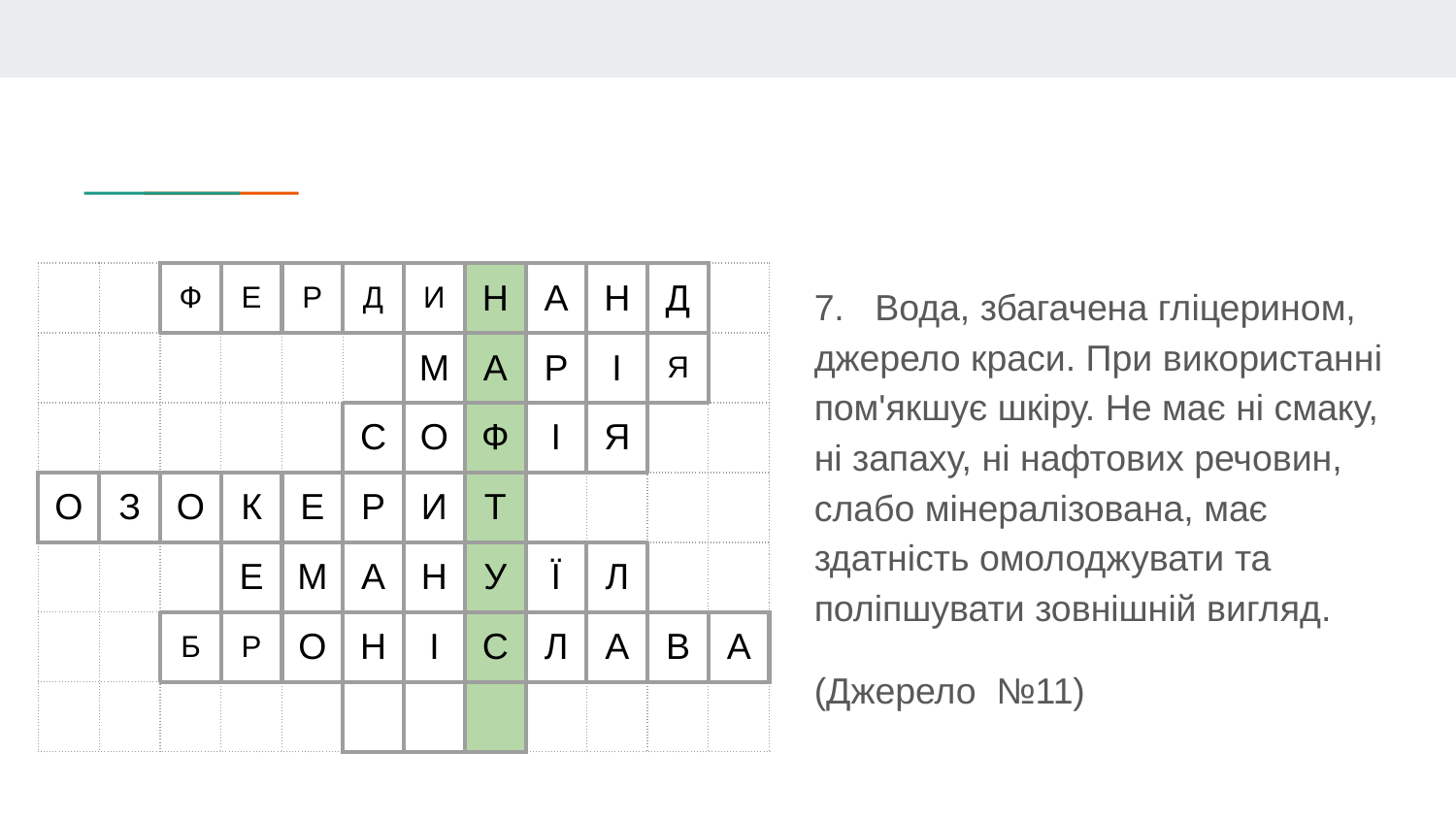

|  |  | Ф | Е | Р | Д | И | Н | А | Н | Д |  |
| --- | --- | --- | --- | --- | --- | --- | --- | --- | --- | --- | --- |
|  |  |  |  |  |  | М | А | Р | І | Я |  |
|  |  |  |  |  | С | О | Ф | І | Я |  |  |
| О | З | О | К | Е | Р | И | Т |  |  |  |  |
|  |  |  | Е | М | А | Н | У | Ї | Л |  |  |
|  |  | Б | Р | О | Н | І | С | Л | А | В | А |
|  |  |  |  |  |  |  |  |  |  |  |  |
7.   Вода, збагачена гліцерином, джерело краси. При використанні пом'якшує шкіру. Не має ні смаку, ні запаху, ні нафтових речовин, слабо мінералізована, має здатність омолоджувати та поліпшувати зовнішній вигляд.
(Джерело  №11)